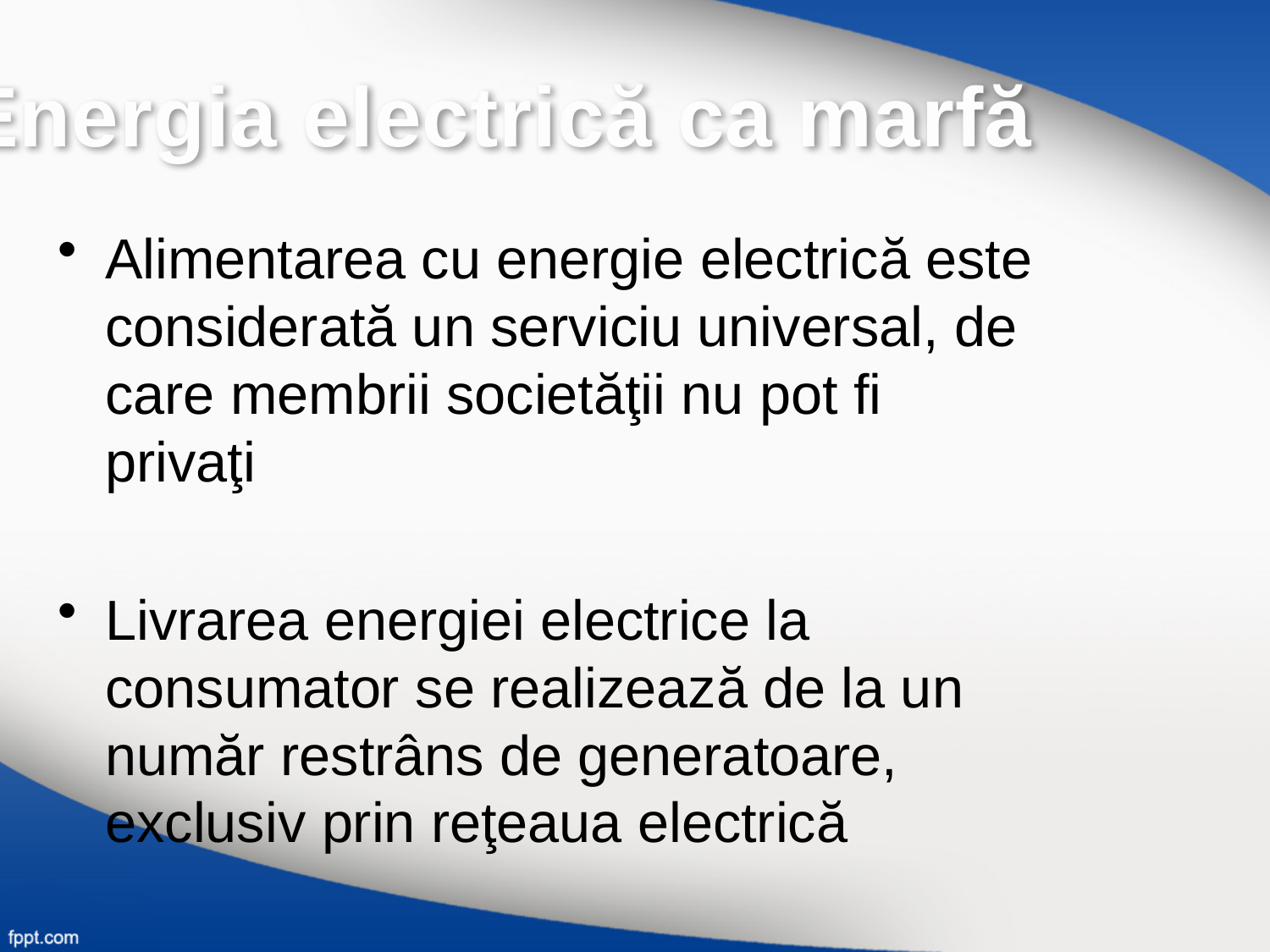

Energia electrică ca marfă
Alimentarea cu energie electrică este considerată un serviciu universal, de care membrii societăţii nu pot fi privaţi

Livrarea energiei electrice la consumator se realizează de la un număr restrâns de generatoare, exclusiv prin reţeaua electrică